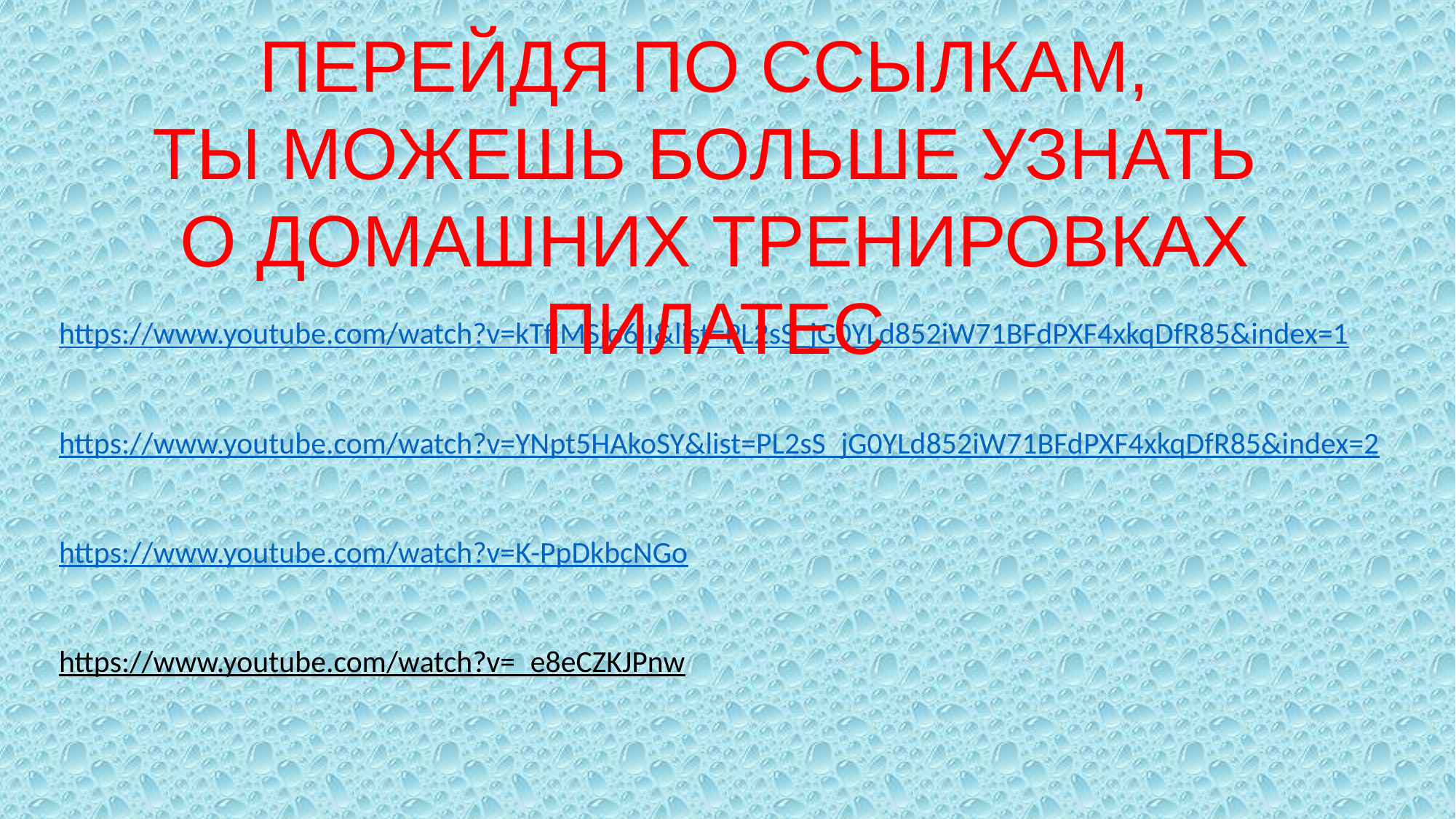

ПЕРЕЙДЯ ПО ССЫЛКАМ,
ТЫ МОЖЕШЬ БОЛЬШЕ УЗНАТЬ
О ДОМАШНИХ ТРЕНИРОВКАХ ПИЛАТЕС
https://www.youtube.com/watch?v=kTflMSjo6II&list=PL2sS_jG0YLd852iW71BFdPXF4xkqDfR85&index=1

https://www.youtube.com/watch?v=YNpt5HAkoSY&list=PL2sS_jG0YLd852iW71BFdPXF4xkqDfR85&index=2

https://www.youtube.com/watch?v=K-PpDkbcNGo

https://www.youtube.com/watch?v=_e8eCZKJPnw